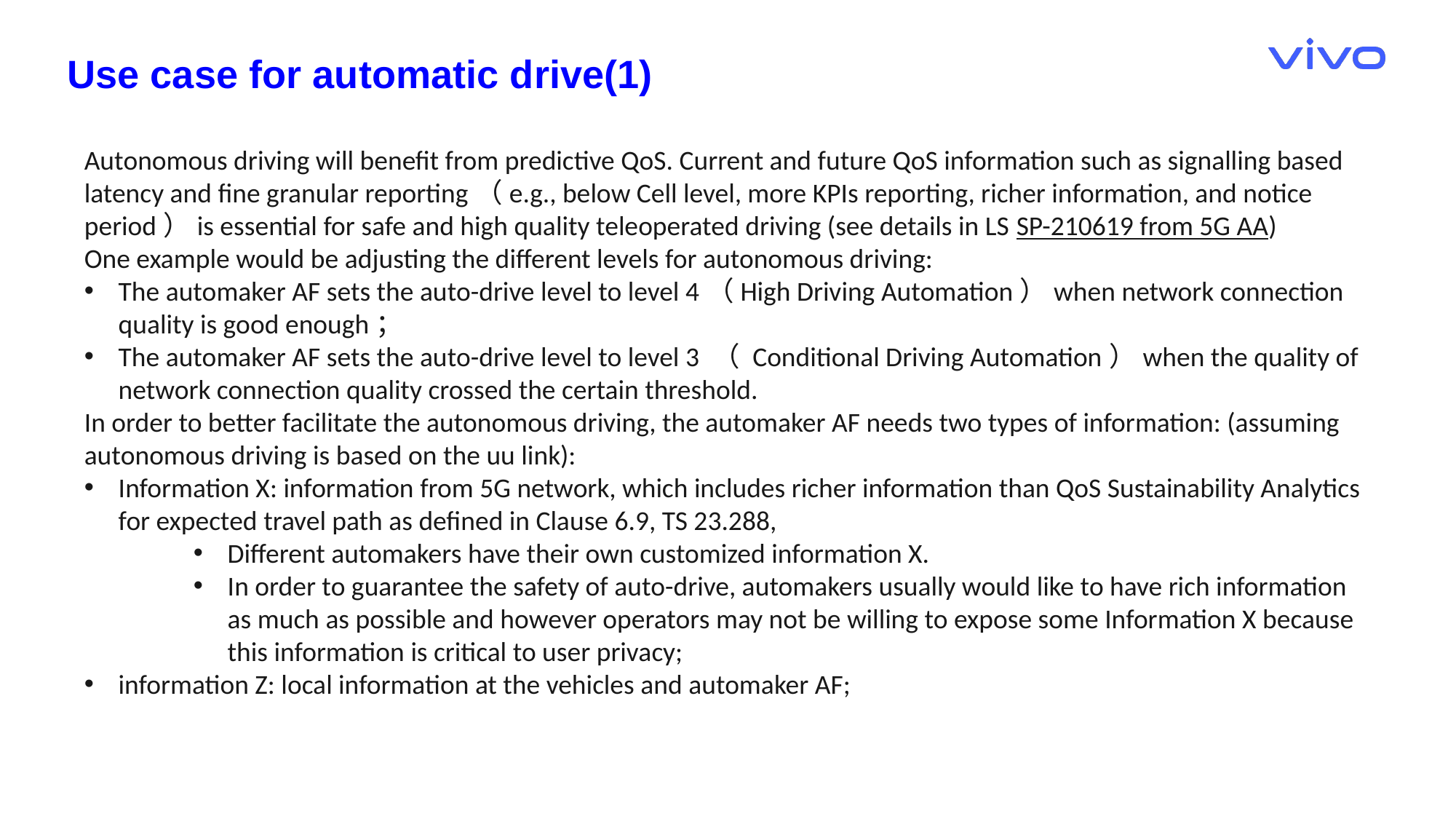

Use case for automatic drive(1)
Autonomous driving will benefit from predictive QoS. Current and future QoS information such as signalling based latency and fine granular reporting（e.g., below Cell level, more KPIs reporting, richer information, and notice period）is essential for safe and high quality teleoperated driving (see details in LS SP-210619 from 5G AA)
One example would be adjusting the different levels for autonomous driving:
The automaker AF sets the auto-drive level to level 4（High Driving Automation）when network connection quality is good enough；
The automaker AF sets the auto-drive level to level 3 （ Conditional Driving Automation）when the quality of network connection quality crossed the certain threshold.
In order to better facilitate the autonomous driving, the automaker AF needs two types of information: (assuming autonomous driving is based on the uu link):
Information X: information from 5G network, which includes richer information than QoS Sustainability Analytics for expected travel path as defined in Clause 6.9, TS 23.288,
Different automakers have their own customized information X.
In order to guarantee the safety of auto-drive, automakers usually would like to have rich information as much as possible and however operators may not be willing to expose some Information X because this information is critical to user privacy;
information Z: local information at the vehicles and automaker AF;